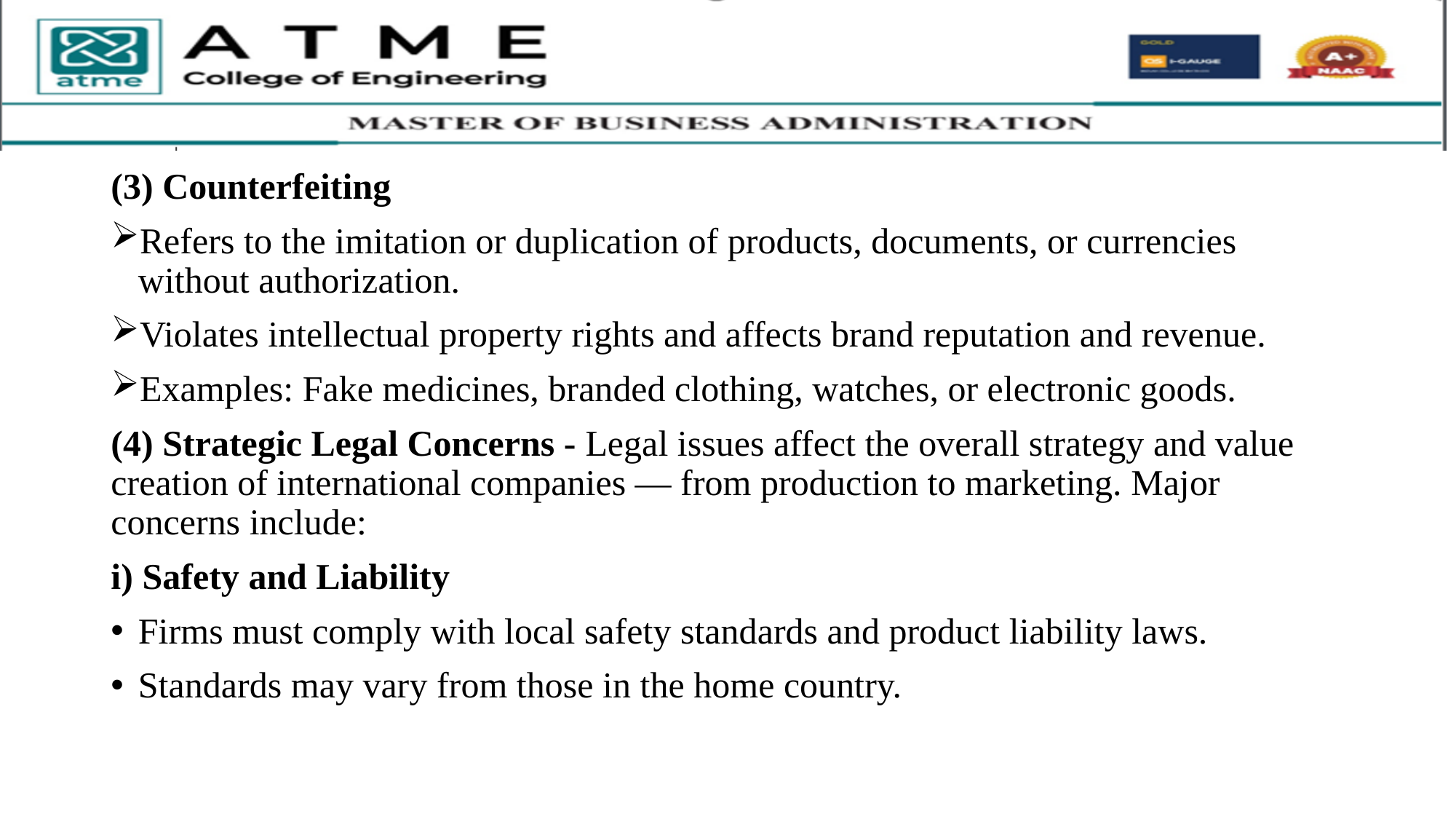

(3) Counterfeiting
Refers to the imitation or duplication of products, documents, or currencies without authorization.
Violates intellectual property rights and affects brand reputation and revenue.
Examples: Fake medicines, branded clothing, watches, or electronic goods.
(4) Strategic Legal Concerns - Legal issues affect the overall strategy and value creation of international companies — from production to marketing. Major concerns include:
i) Safety and Liability
Firms must comply with local safety standards and product liability laws.
Standards may vary from those in the home country.